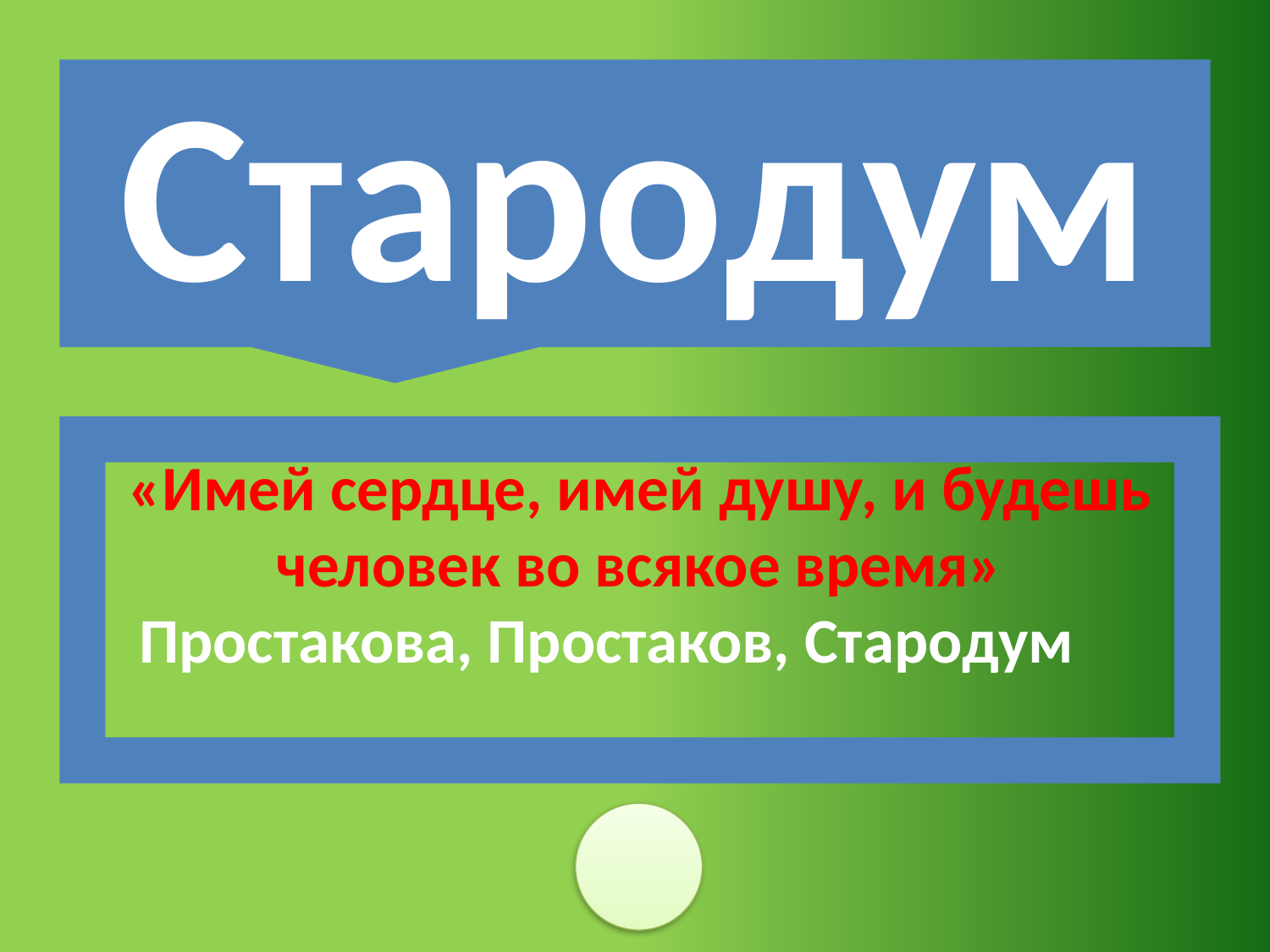

Стародум

«Имей сердце, имей душу, и будешь человек во всякое время»
 Простакова, Простаков, Стародум